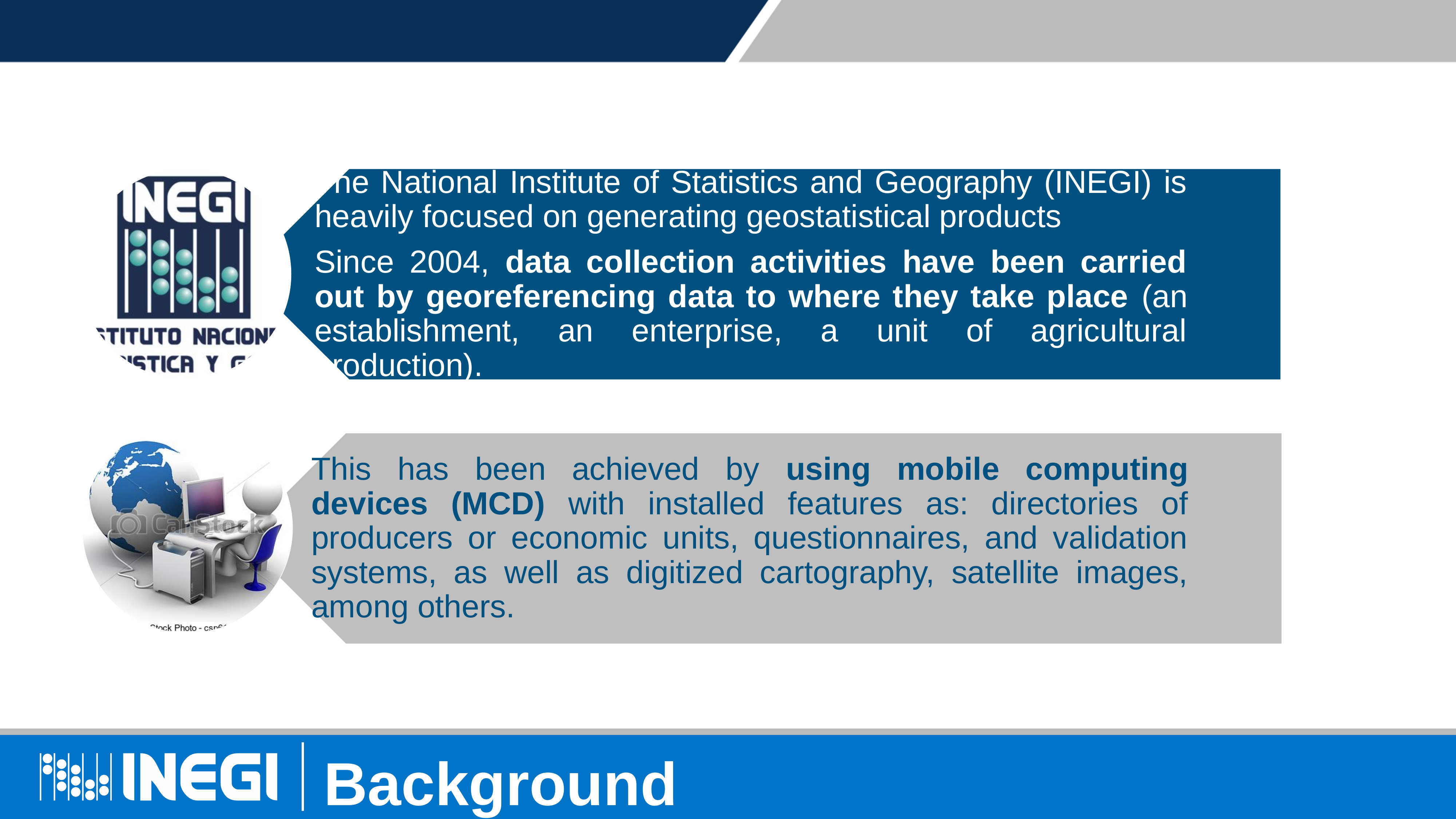

The National Institute of Statistics and Geography (INEGI) is heavily focused on generating geostatistical products
Since 2004, data collection activities have been carried out by georeferencing data to where they take place (an establishment, an enterprise, a unit of agricultural production).
This has been achieved by using mobile computing devices (MCD) with installed features as: directories of producers or economic units, questionnaires, and validation systems, as well as digitized cartography, satellite images, among others.
# Background